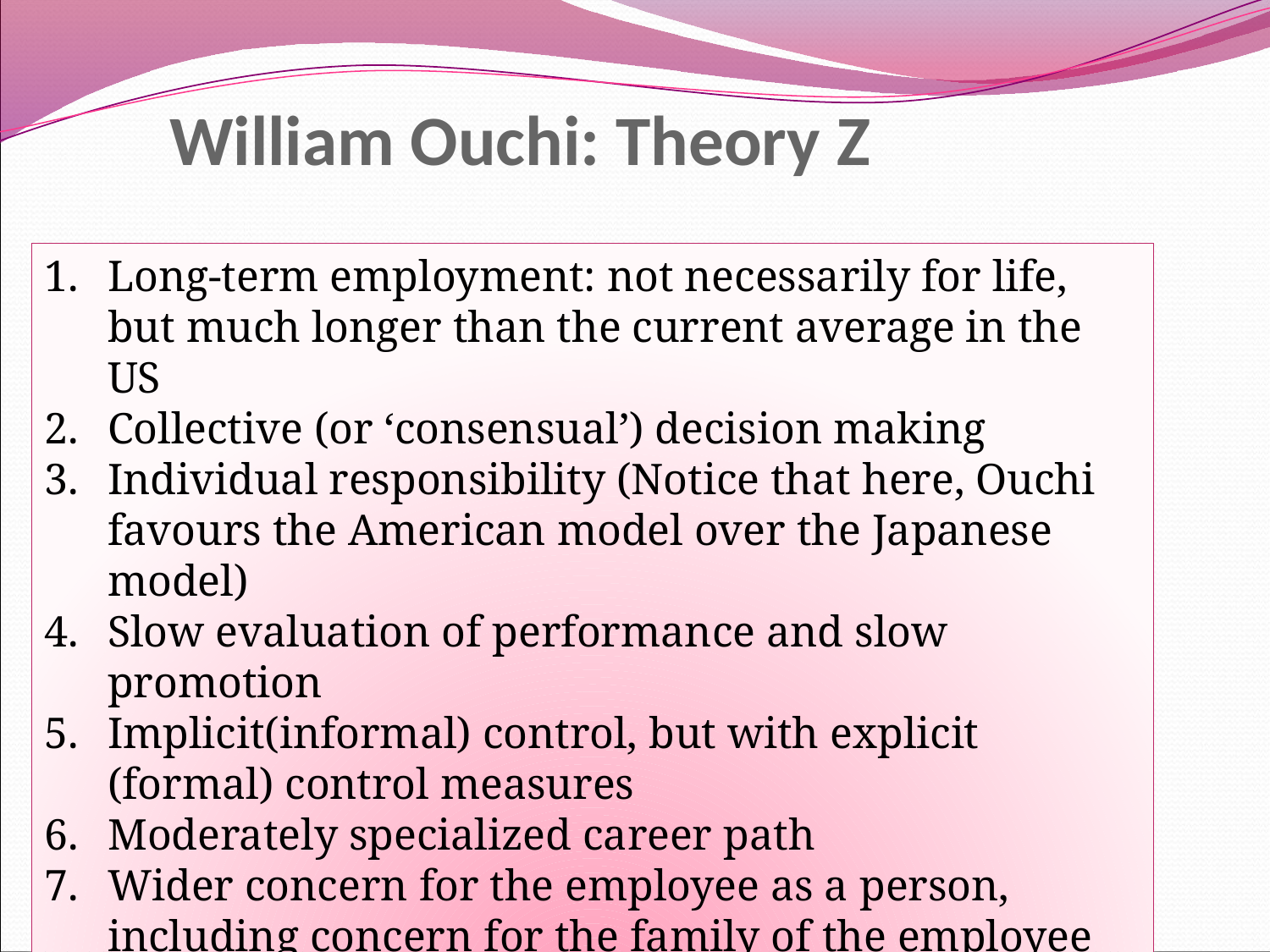

# William Ouchi: Theory Z
Long-term employment: not necessarily for life, but much longer than the current average in the US
Collective (or ‘consensual’) decision making
Individual responsibility (Notice that here, Ouchi favours the American model over the Japanese model)
Slow evaluation of performance and slow promotion
Implicit(informal) control, but with explicit (formal) control measures
Moderately specialized career path
Wider concern for the employee as a person, including concern for the family of the employee